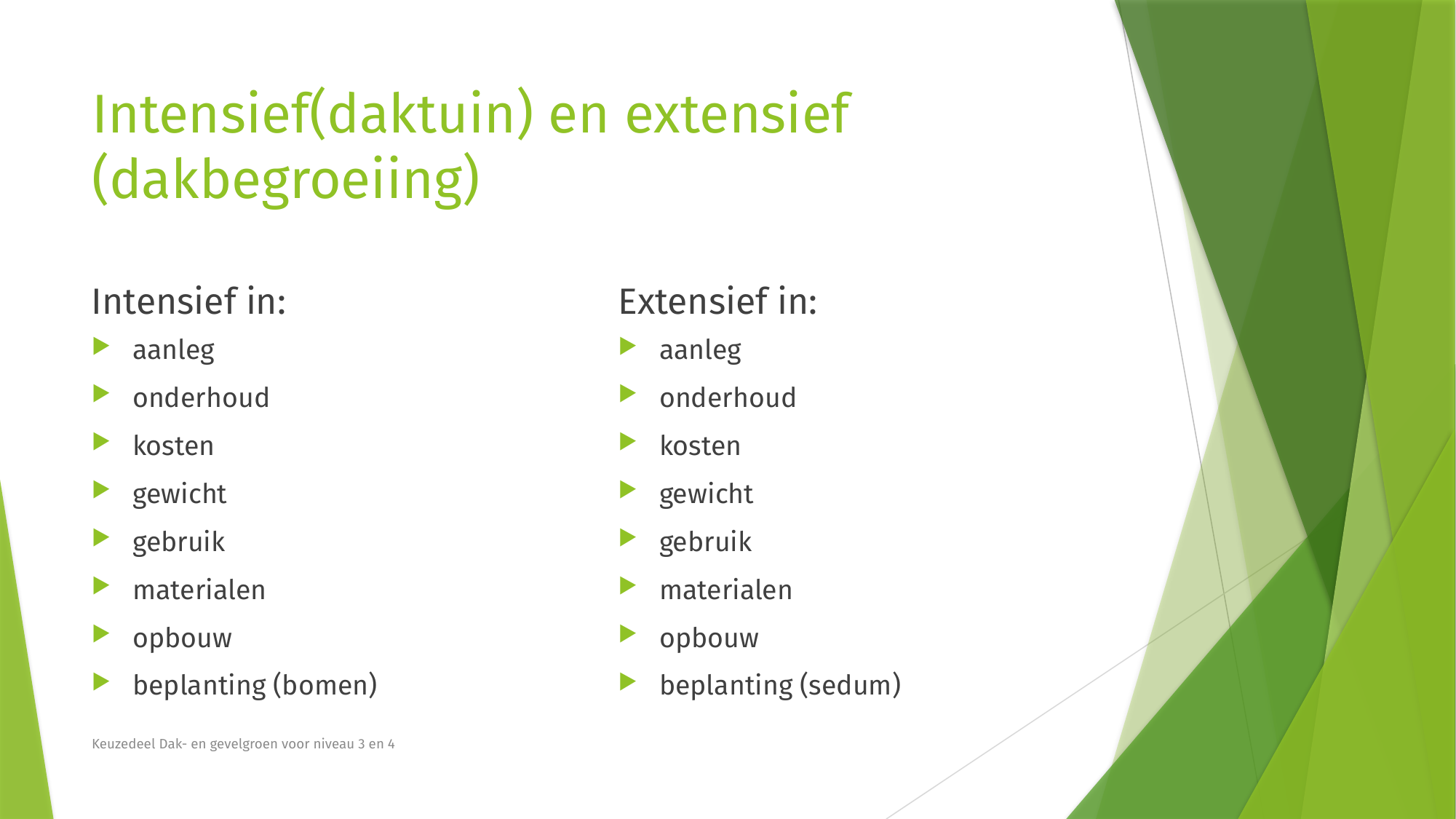

# Intensief(daktuin) en extensief (dakbegroeiing)
Intensief in:
Extensief in:
aanleg
onderhoud
kosten
gewicht
gebruik
materialen
opbouw
beplanting (bomen)

aanleg
onderhoud
kosten
gewicht
gebruik
materialen
opbouw
beplanting (sedum)

Keuzedeel Dak- en gevelgroen voor niveau 3 en 4